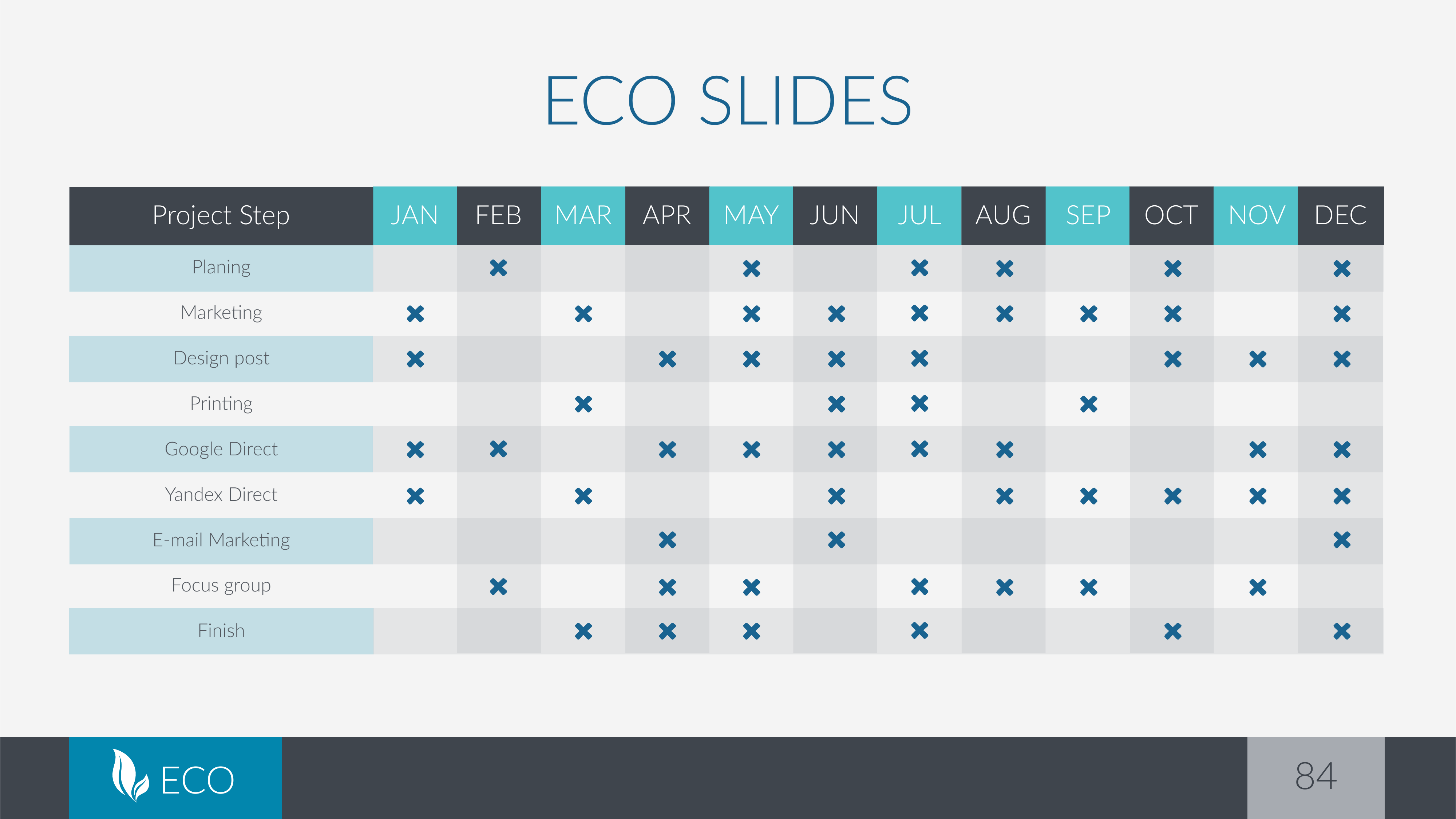

# ECO SLIDES

Project Step
JAN
FEB
MAR
APR
MAY
JUN
JUL
AUG
SEP
OCT
NOV
DEC

Planing

Marketing

Design post

Printing

Google Direct

Yandex Direct

E-mail Marketing

Focus group

Finish

84